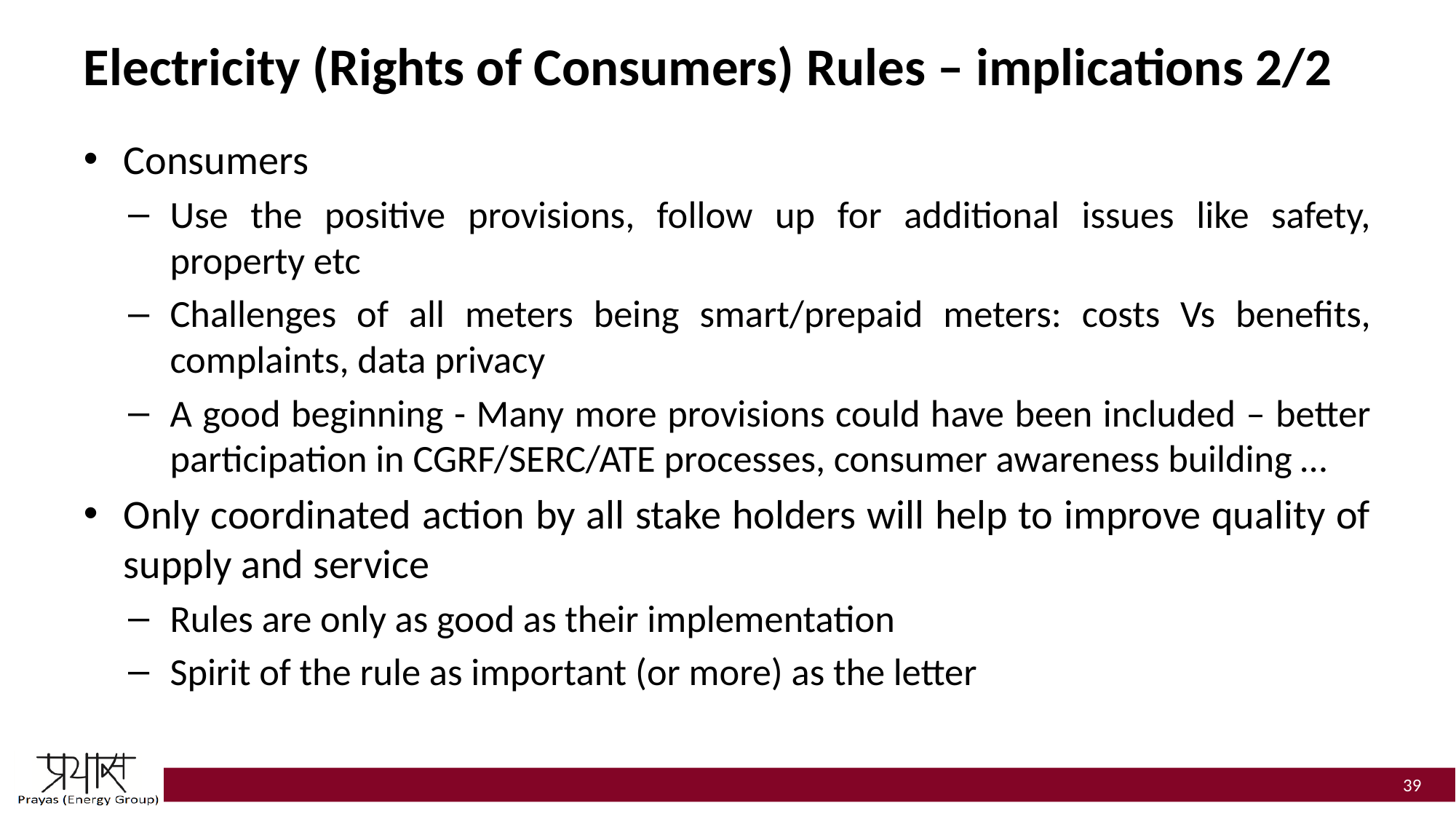

# Electricity (Rights of Consumers) Rules – implications 2/2
Consumers
Use the positive provisions, follow up for additional issues like safety, property etc
Challenges of all meters being smart/prepaid meters: costs Vs benefits, complaints, data privacy
A good beginning - Many more provisions could have been included – better participation in CGRF/SERC/ATE processes, consumer awareness building …
Only coordinated action by all stake holders will help to improve quality of supply and service
Rules are only as good as their implementation
Spirit of the rule as important (or more) as the letter

39